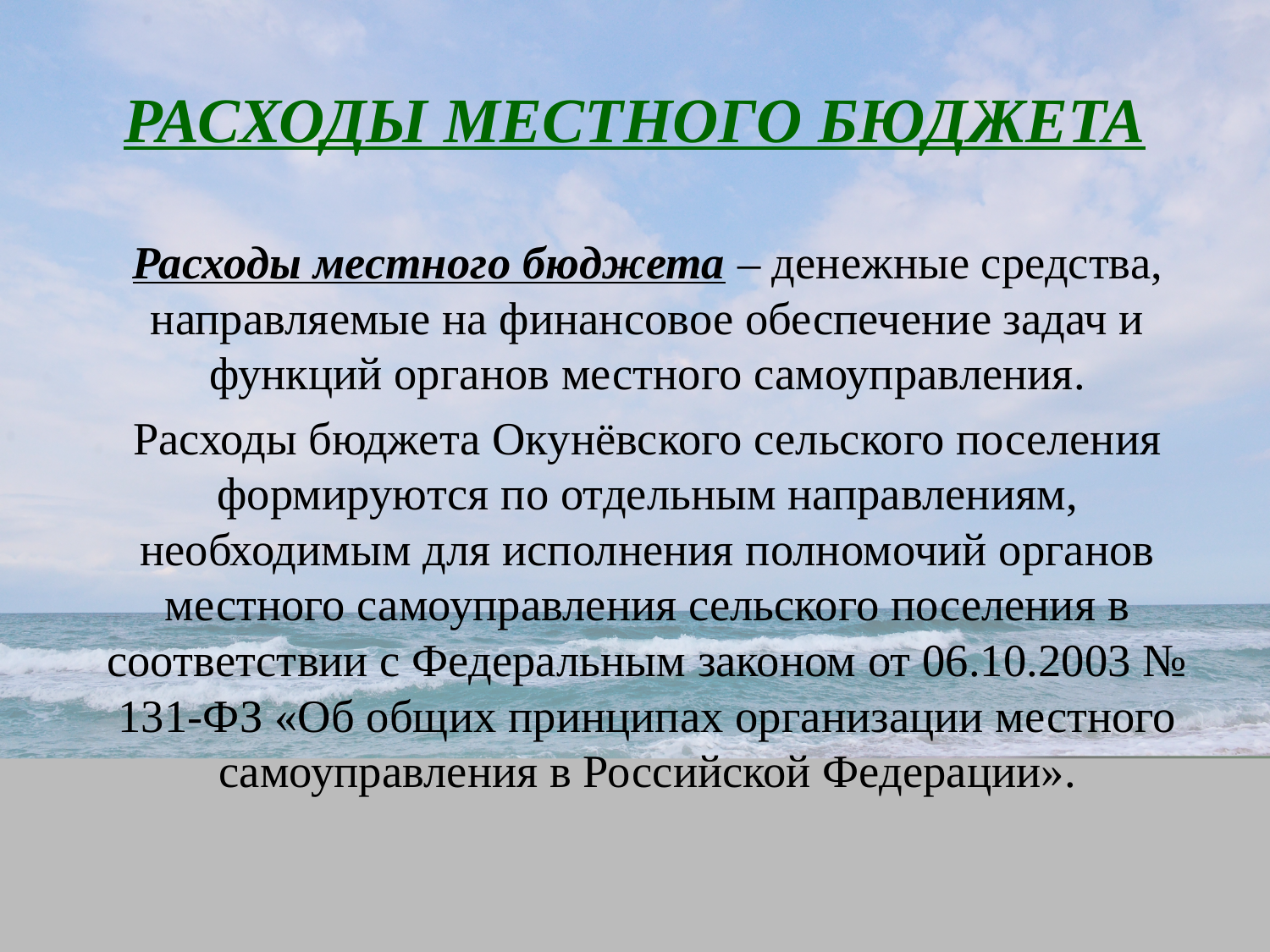

# РАСХОДЫ МЕСТНОГО БЮДЖЕТА
		Расходы местного бюджета – денежные средства, направляемые на финансовое обеспечение задач и функций органов местного самоуправления.
		Расходы бюджета Окунёвского сельского поселения формируются по отдельным направлениям, необходимым для исполнения полномочий органов местного самоуправления сельского поселения в соответствии с Федеральным законом от 06.10.2003 № 131-ФЗ «Об общих принципах организации местного самоуправления в Российской Федерации».